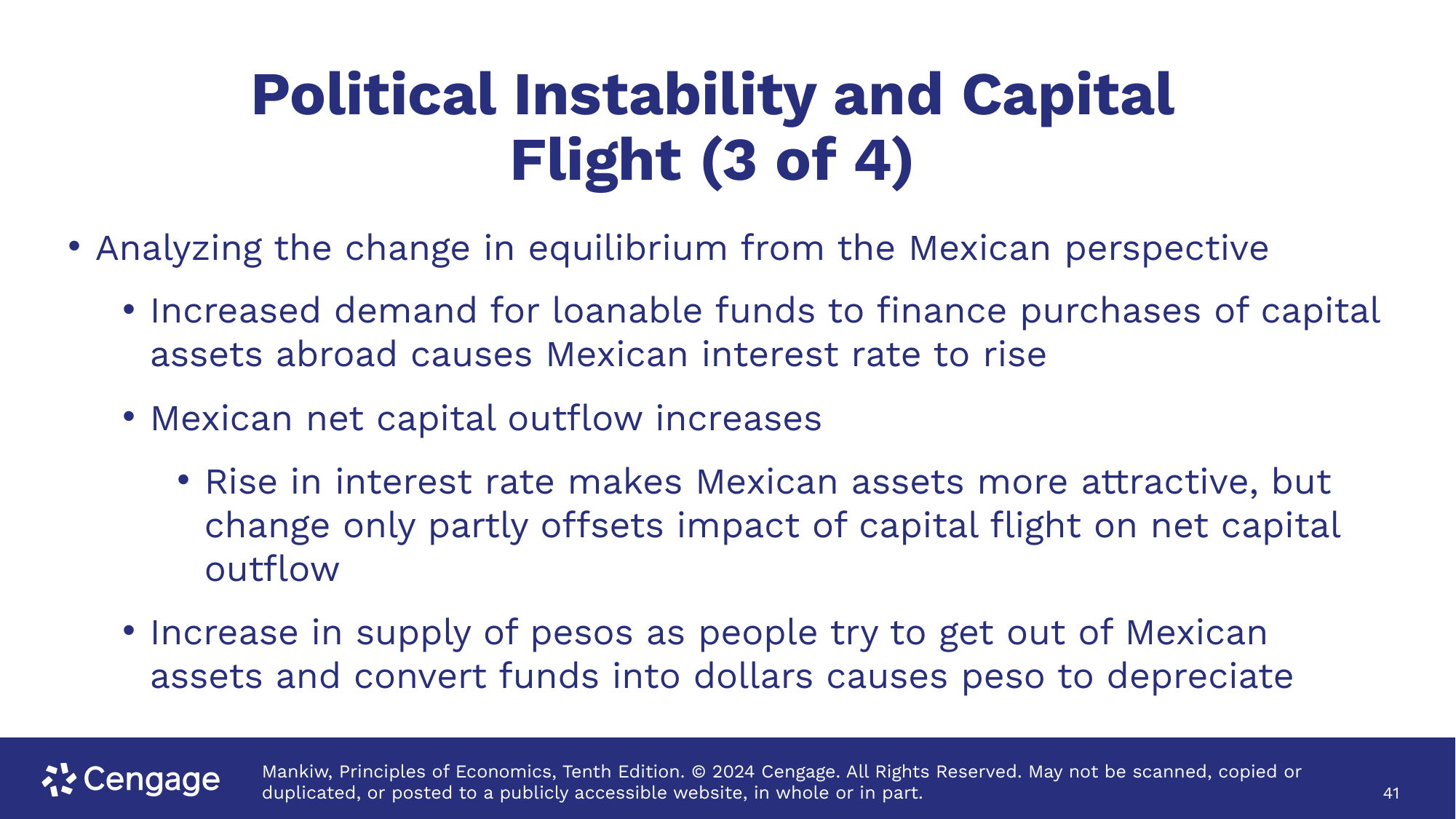

# Political Instability and Capital Flight (3 of 4)
Analyzing the change in equilibrium from the Mexican perspective
Increased demand for loanable funds to finance purchases of capital assets abroad causes Mexican interest rate to rise
Mexican net capital outflow increases
Rise in interest rate makes Mexican assets more attractive, but change only partly offsets impact of capital flight on net capital outflow
Increase in supply of pesos as people try to get out of Mexican assets and convert funds into dollars causes peso to depreciate